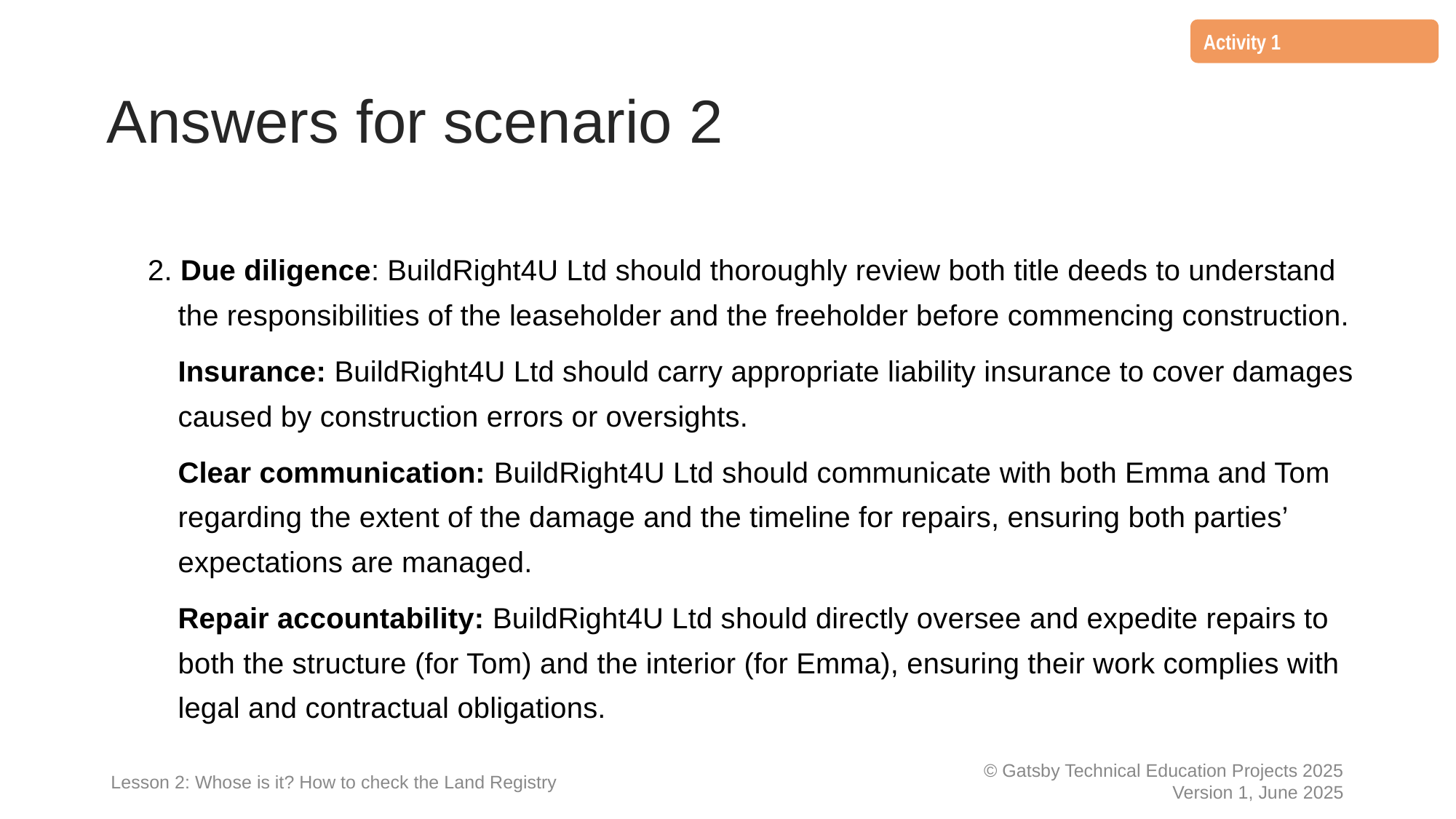

Activity 1
# Answers for scenario 2
2. Due diligence: BuildRight4U Ltd should thoroughly review both title deeds to understand the responsibilities of the leaseholder and the freeholder before commencing construction.
	Insurance: BuildRight4U Ltd should carry appropriate liability insurance to cover damages caused by construction errors or oversights.
	Clear communication: BuildRight4U Ltd should communicate with both Emma and Tom regarding the extent of the damage and the timeline for repairs, ensuring both parties’ expectations are managed.
	Repair accountability: BuildRight4U Ltd should directly oversee and expedite repairs to both the structure (for Tom) and the interior (for Emma), ensuring their work complies with legal and contractual obligations.

Lesson 2: Whose is it? How to check the Land Registry